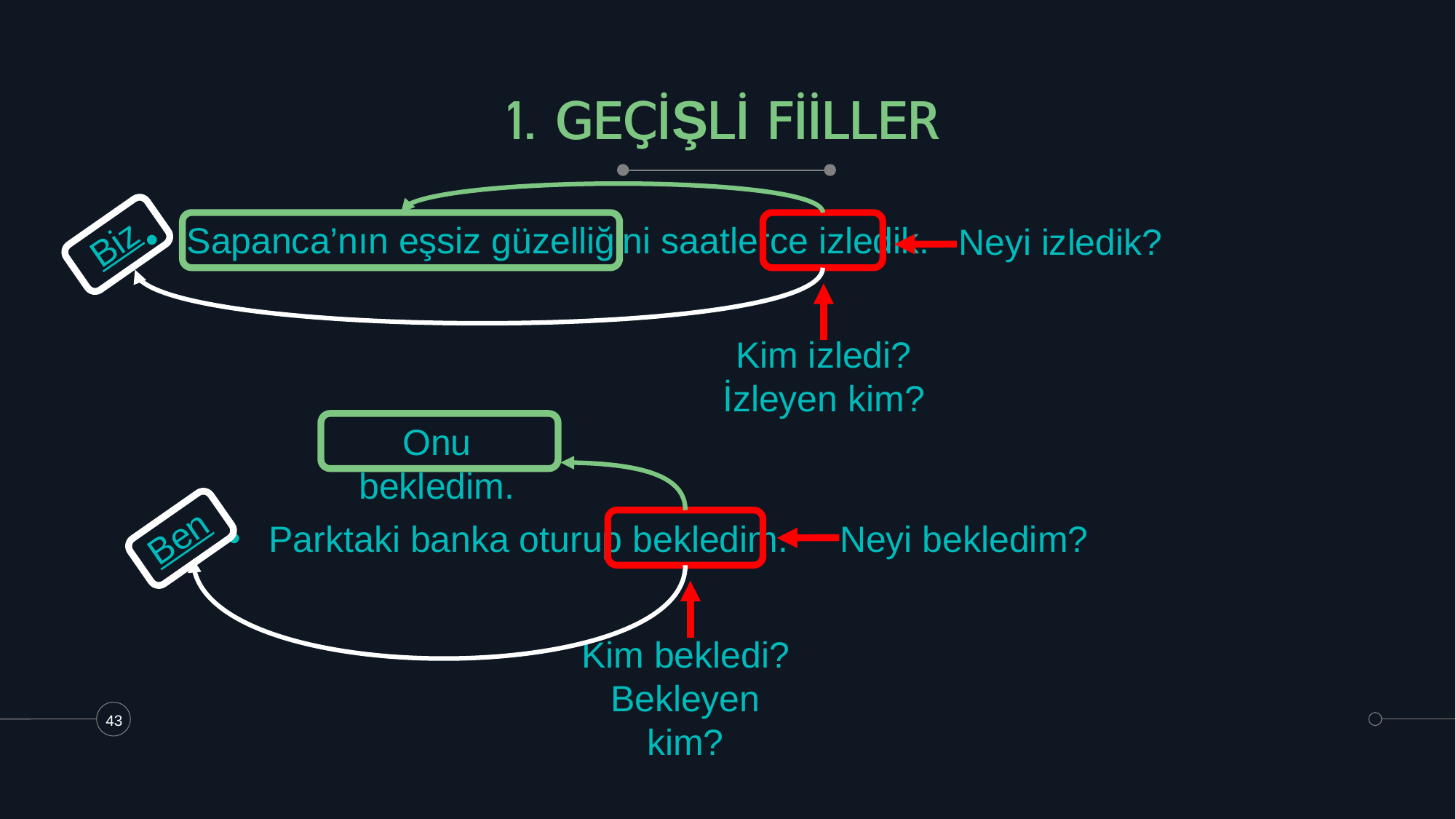

# 1. GEÇİŞLİ FİİLLER
Sapanca’nın eşsiz güzelliğini saatlerce izledik.

Neyi izledik?
Biz

Kim izledi?
İzleyen kim?
Onu bekledim.

Ben
Neyi bekledim?

Parktaki banka oturup bekledim.

Kim bekledi?
Bekleyen kim?
43